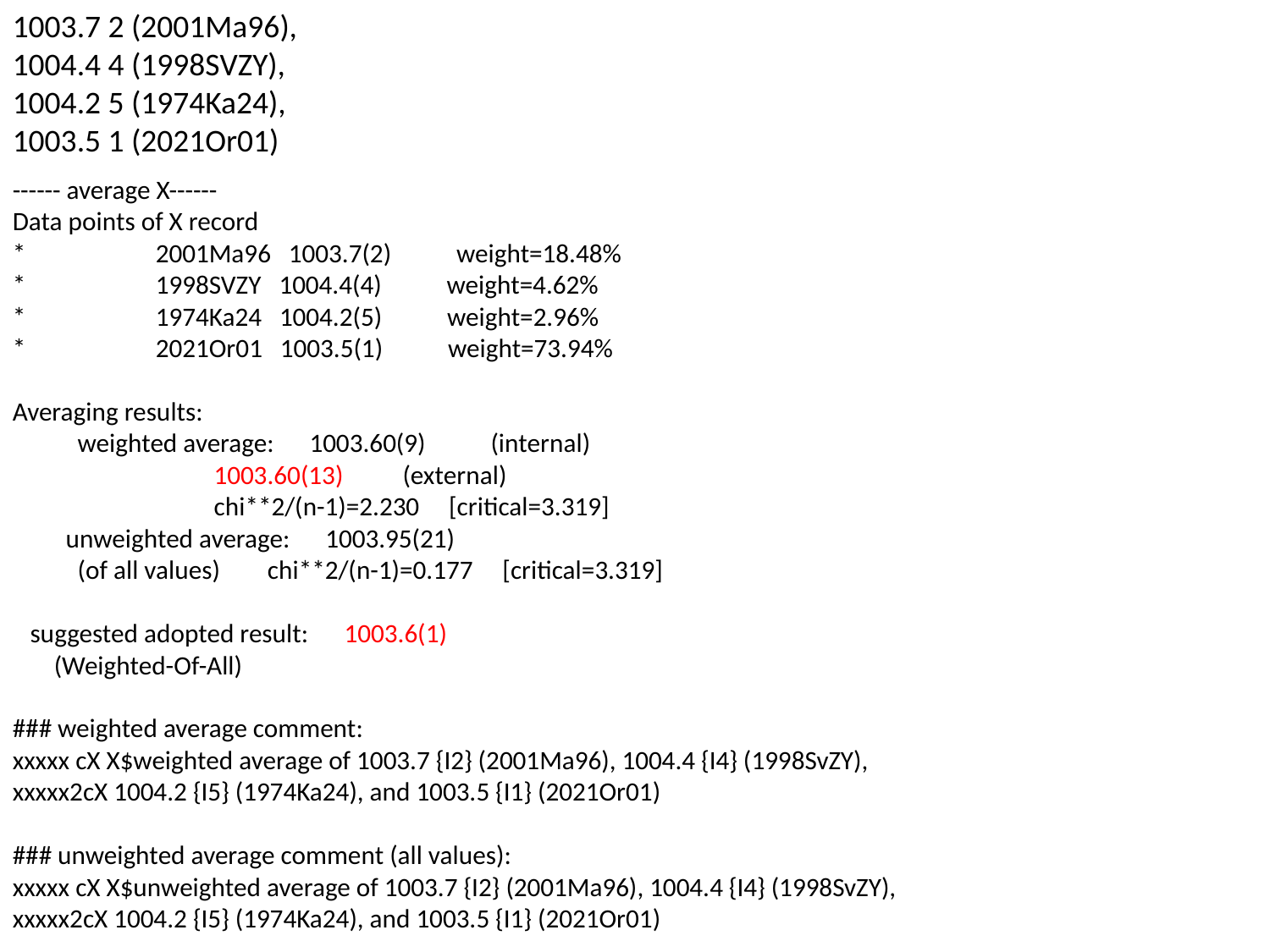

1003.7 2 (2001Ma96),
1004.4 4 (1998SVZY),
1004.2 5 (1974Ka24),
1003.5 1 (2021Or01)
------ average X------
Data points of X record
*                      2001Ma96   1003.7(2)           weight=18.48%
*                      1998SVZY   1004.4(4)           weight=4.62%
*                      1974Ka24   1004.2(5)           weight=2.96%
*                      2021Or01   1003.5(1)           weight=73.94%

Averaging results:
           weighted average:      1003.60(9)           (internal)
                                  1003.60(13)          (external)
                                  chi**2/(n-1)=2.230     [critical=3.319]
         unweighted average:      1003.95(21)
           (of all values)        chi**2/(n-1)=0.177     [critical=3.319]

   suggested adopted result:      1003.6(1)
       (Weighted-Of-All)

### weighted average comment:
xxxxx cX X$weighted average of 1003.7 {I2} (2001Ma96), 1004.4 {I4} (1998SvZY),
xxxxx2cX 1004.2 {I5} (1974Ka24), and 1003.5 {I1} (2021Or01)

### unweighted average comment (all values):
xxxxx cX X$unweighted average of 1003.7 {I2} (2001Ma96), 1004.4 {I4} (1998SvZY),
xxxxx2cX 1004.2 {I5} (1974Ka24), and 1003.5 {I1} (2021Or01)